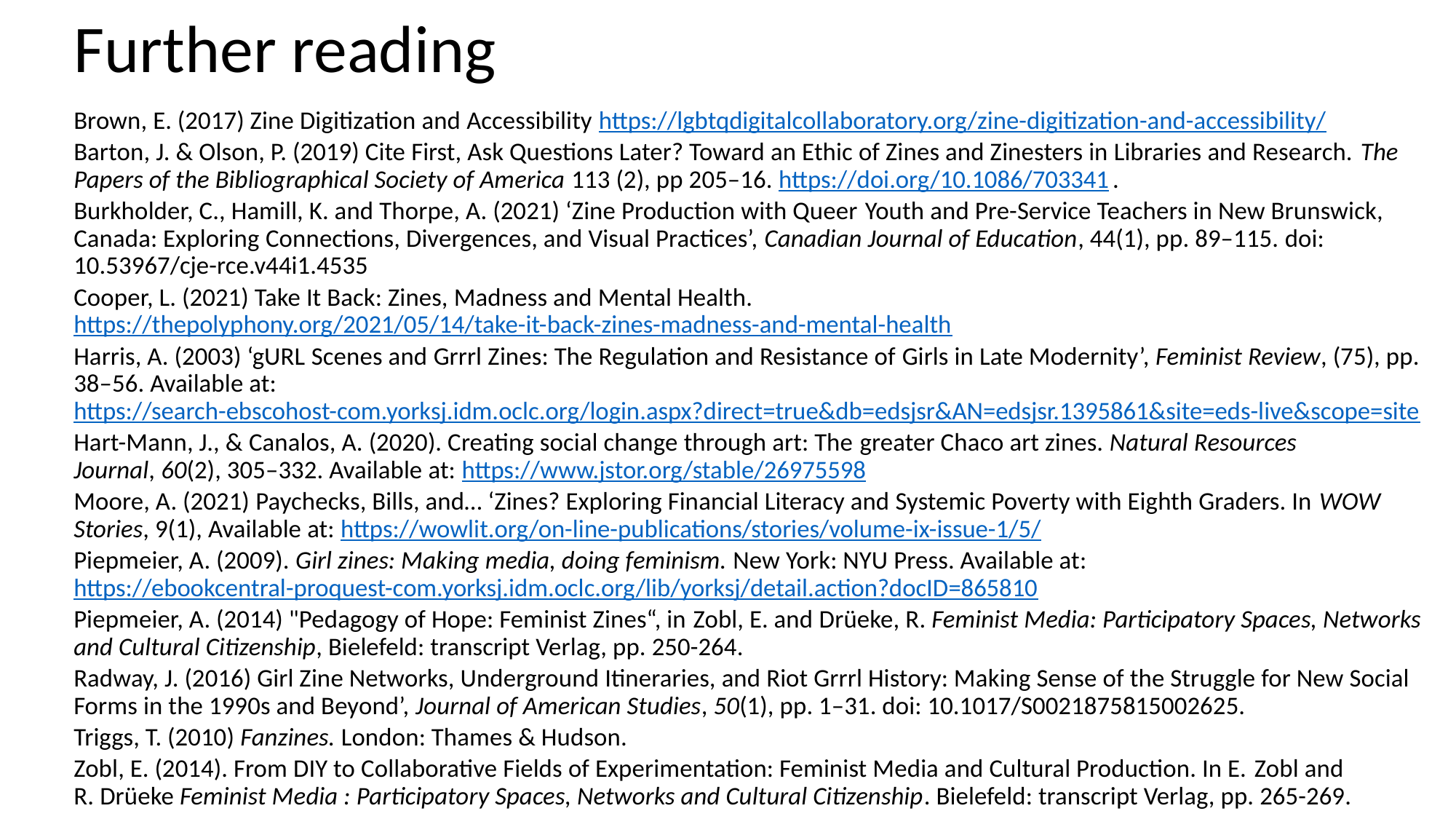

# Further reading
Brown, E. (2017) Zine Digitization and Accessibility https://lgbtqdigitalcollaboratory.org/zine-digitization-and-accessibility/
Barton, J. & Olson, P. (2019) Cite First, Ask Questions Later? Toward an Ethic of Zines and Zinesters in Libraries and Research. The Papers of the Bibliographical Society of America 113 (2), pp 205–16. https://doi.org/10.1086/703341.
Burkholder, C., Hamill, K. and Thorpe, A. (2021) ‘Zine Production with Queer Youth and Pre-Service Teachers in New Brunswick, Canada: Exploring Connections, Divergences, and Visual Practices’, Canadian Journal of Education, 44(1), pp. 89–115. doi: 10.53967/cje-rce.v44i1.4535
Cooper, L. (2021) Take It Back: Zines, Madness and Mental Health. https://thepolyphony.org/2021/05/14/take-it-back-zines-madness-and-mental-health
Harris, A. (2003) ‘gURL Scenes and Grrrl Zines: The Regulation and Resistance of Girls in Late Modernity’, Feminist Review, (75), pp. 38–56. Available at: https://search-ebscohost-com.yorksj.idm.oclc.org/login.aspx?direct=true&db=edsjsr&AN=edsjsr.1395861&site=eds-live&scope=site ​
Hart-Mann, J., & Canalos, A. (2020). Creating social change through art: The greater Chaco art zines. Natural Resources Journal, 60(2), 305–332. Available at: https://www.jstor.org/stable/26975598 ​
Moore, A. (2021) Paychecks, Bills, and… ‘Zines? Exploring Financial Literacy and Systemic Poverty with Eighth Graders. In WOW Stories, 9(1), Available at: https://wowlit.org/on-line-publications/stories/volume-ix-issue-1/5/
Piepmeier, A. (2009). Girl zines: Making media, doing feminism. New York: NYU Press. Available at: https://ebookcentral-proquest-com.yorksj.idm.oclc.org/lib/yorksj/detail.action?docID=865810 ​
​Piepmeier, A. (2014) "Pedagogy of Hope: Feminist Zines“, in Zobl, E. and Drüeke, R. Feminist Media: Participatory Spaces, Networks and Cultural Citizenship, Bielefeld: transcript Verlag, pp. 250-264.
Radway, J. (2016) Girl Zine Networks, Underground Itineraries, and Riot Grrrl History: Making Sense of the Struggle for New Social Forms in the 1990s and Beyond’, Journal of American Studies, 50(1), pp. 1–31. doi: 10.1017/S0021875815002625.
Triggs, T. (2010) Fanzines. London: Thames & Hudson.
Zobl, E. (2014). From DIY to Collaborative Fields of Experimentation: Feminist Media and Cultural Production. In E. Zobl and R. Drüeke Feminist Media : Participatory Spaces, Networks and Cultural Citizenship. Bielefeld: transcript Verlag, pp. 265-269.